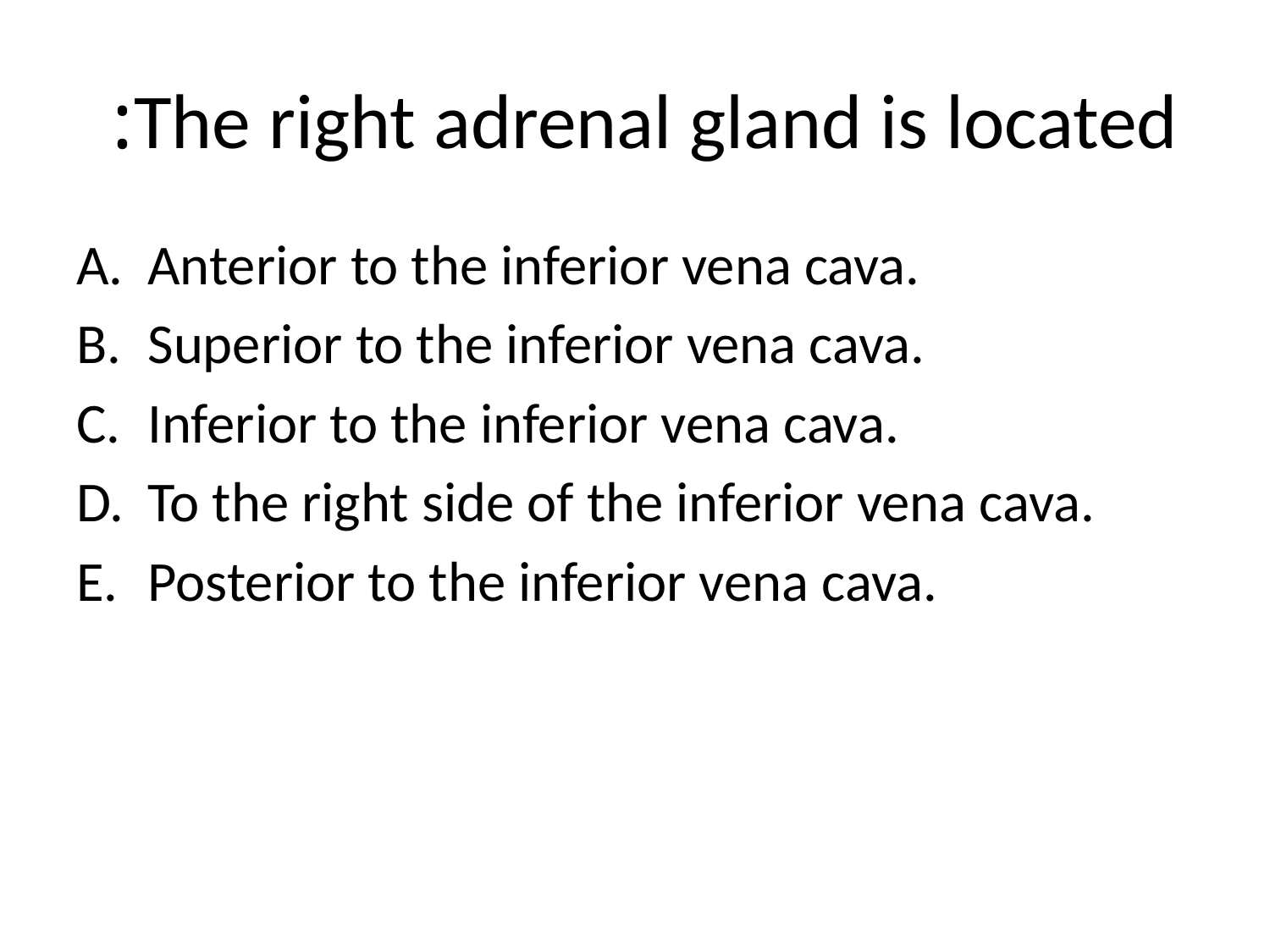

# The right adrenal gland is located:
Anterior to the inferior vena cava.
Superior to the inferior vena cava.
Inferior to the inferior vena cava.
To the right side of the inferior vena cava.
Posterior to the inferior vena cava.